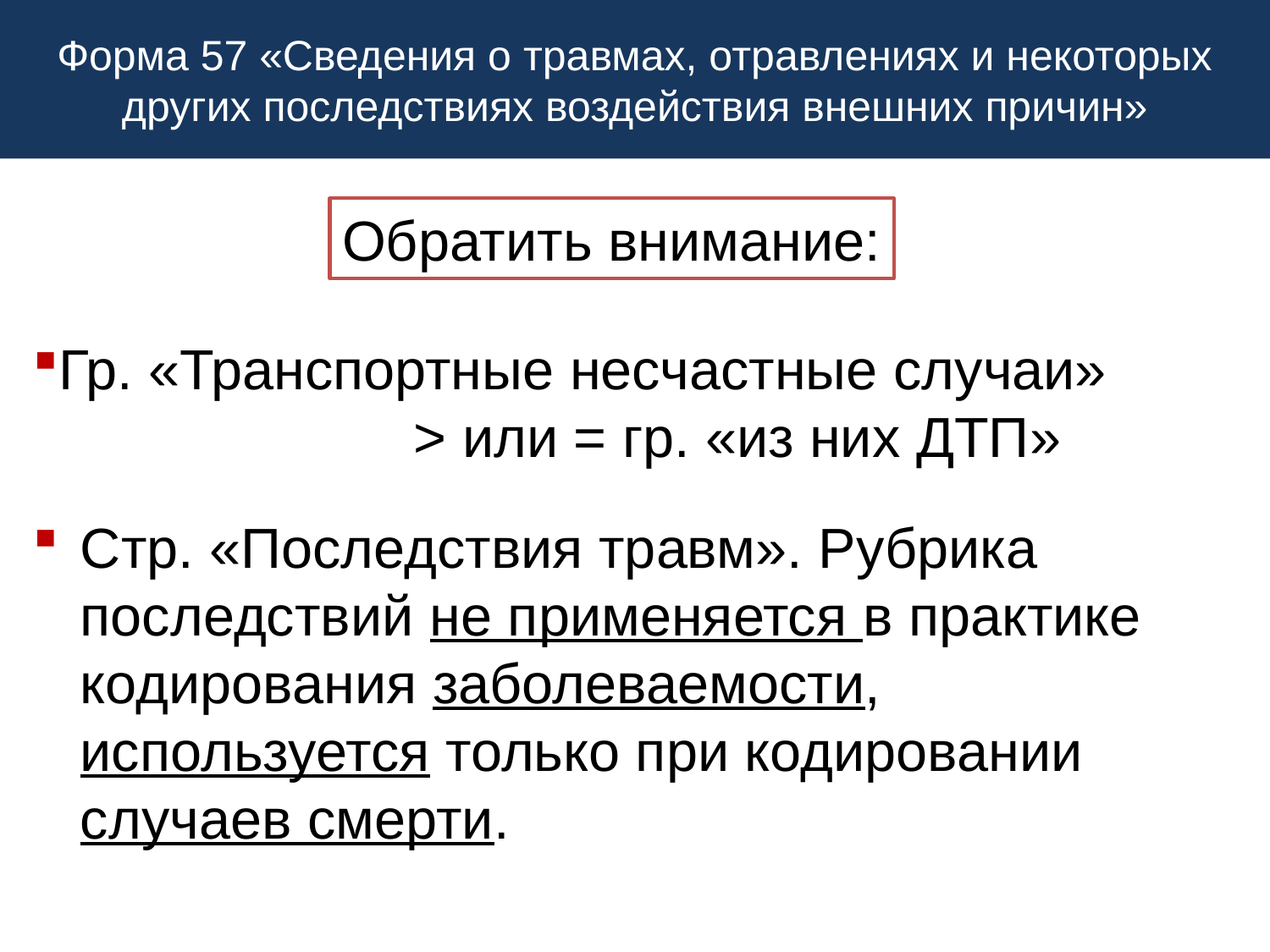

Форма 57 «Сведения о травмах, отравлениях и некоторых других последствиях воздействия внешних причин»
Обратить внимание:
Гр. «Транспортные несчастные случаи»                   		> или = гр. «из них ДТП»
Стр. «Последствия травм». Рубрика последствий не применяется в практике кодирования заболеваемости, используется только при кодировании случаев смерти.